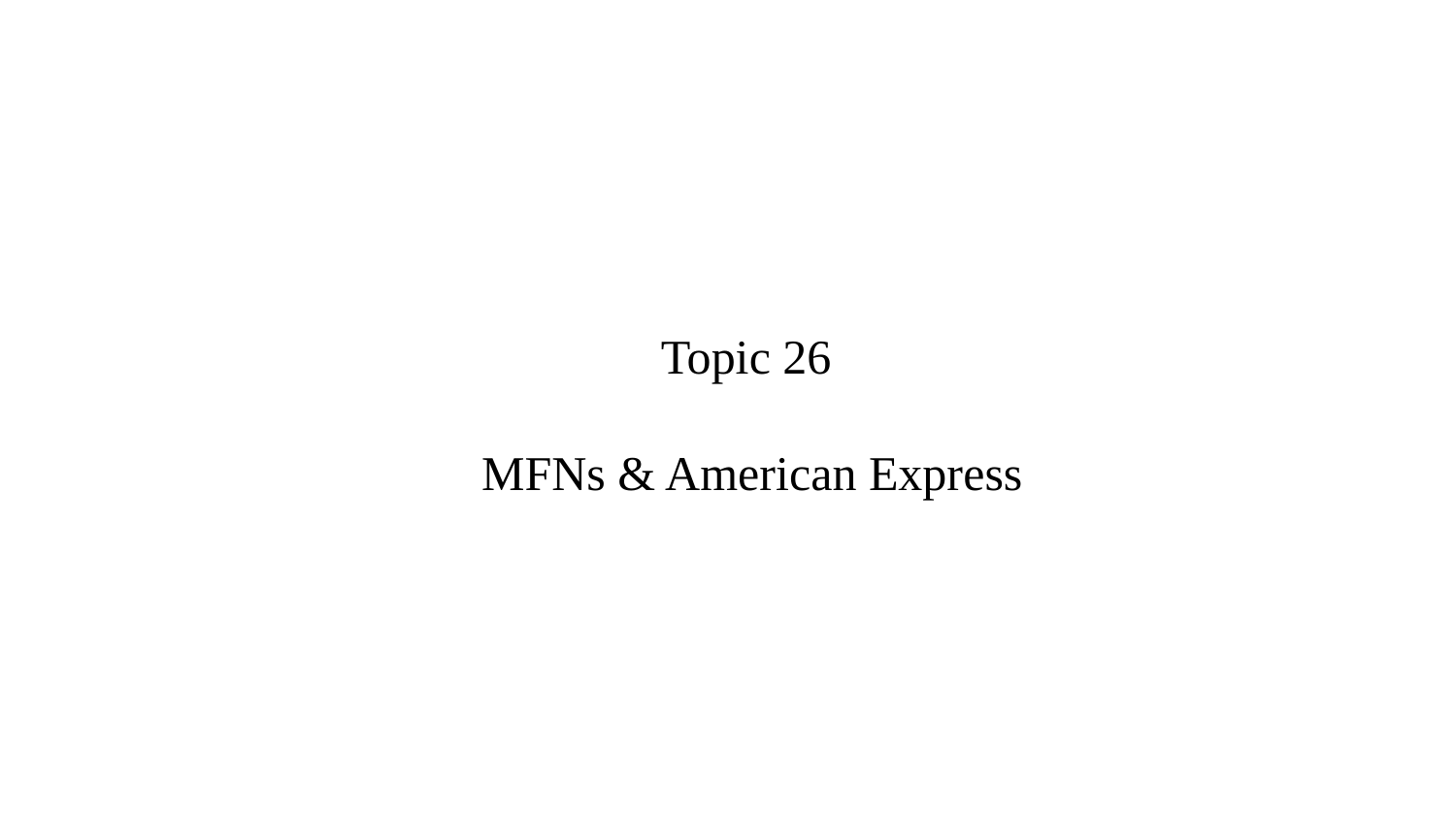

# Topic 26 MFNs & American Express